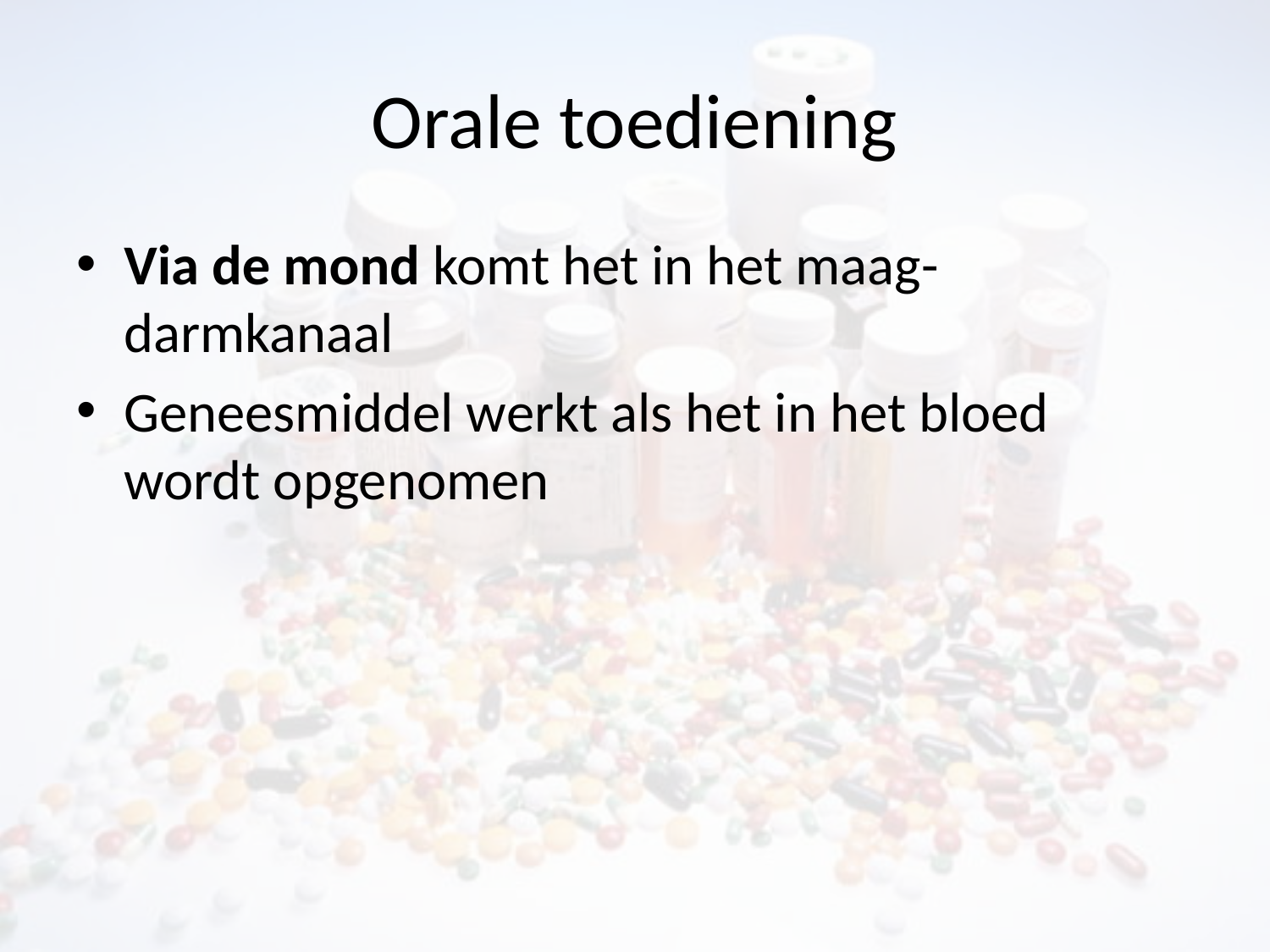

# Orale toediening
Via de mond komt het in het maag-darmkanaal
Geneesmiddel werkt als het in het bloed wordt opgenomen